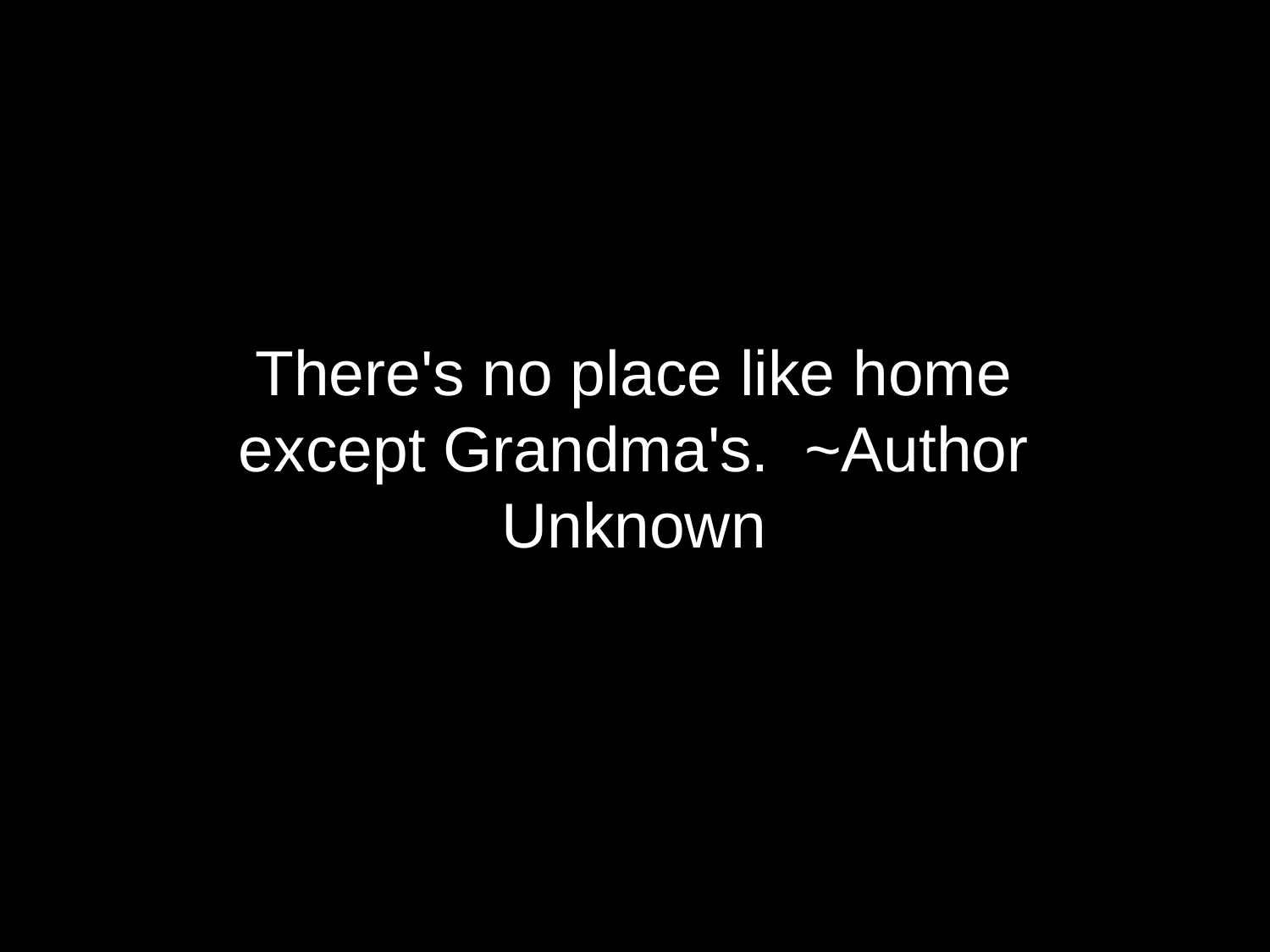

There's no place like home except Grandma's.  ~Author Unknown